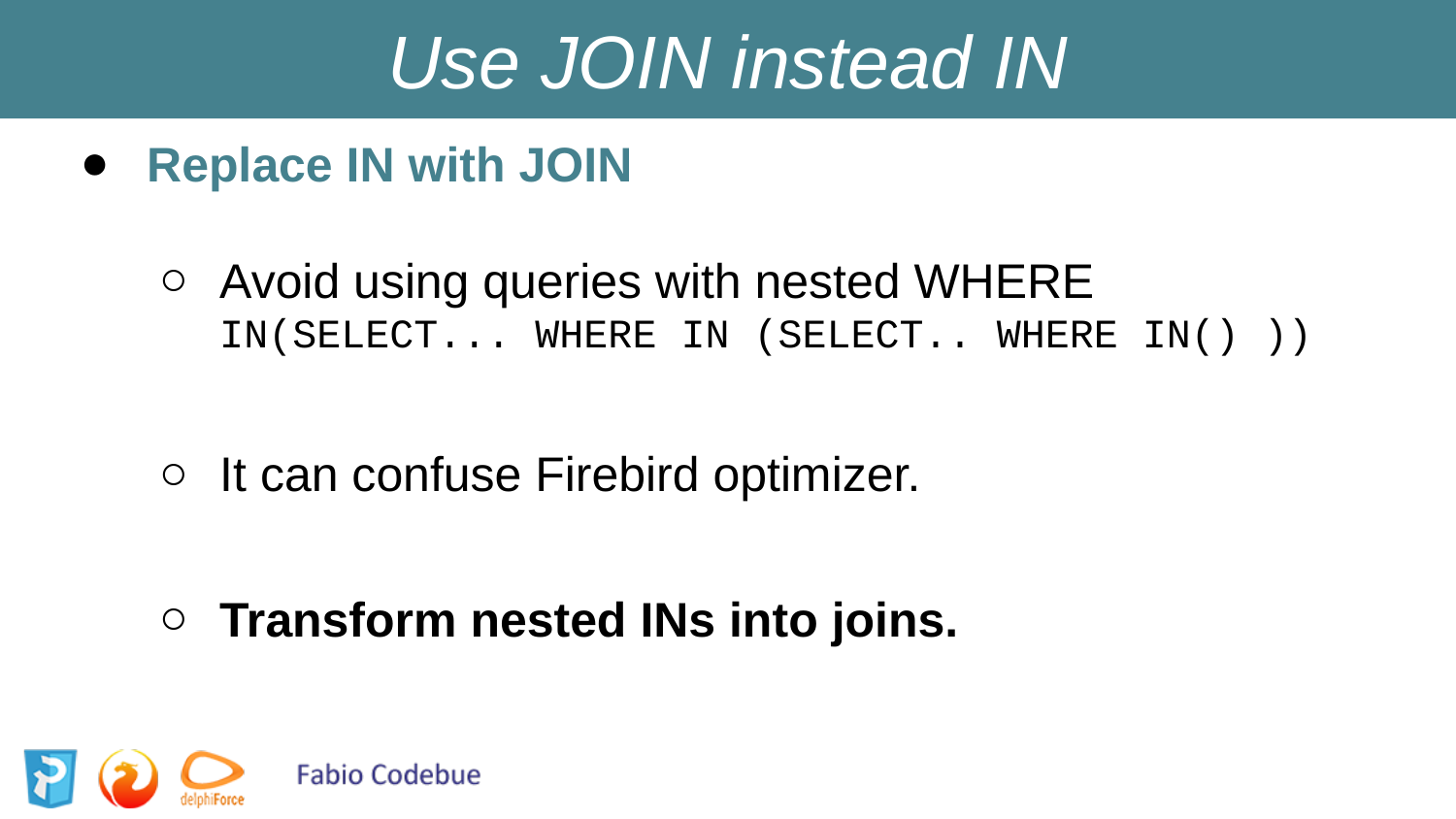

Use JOIN instead IN
Replace IN with JOIN

Avoid using queries with nested WHERE IN(SELECT... WHERE IN (SELECT.. WHERE IN() ))

It can confuse Firebird optimizer.

Transform nested INs into joins.